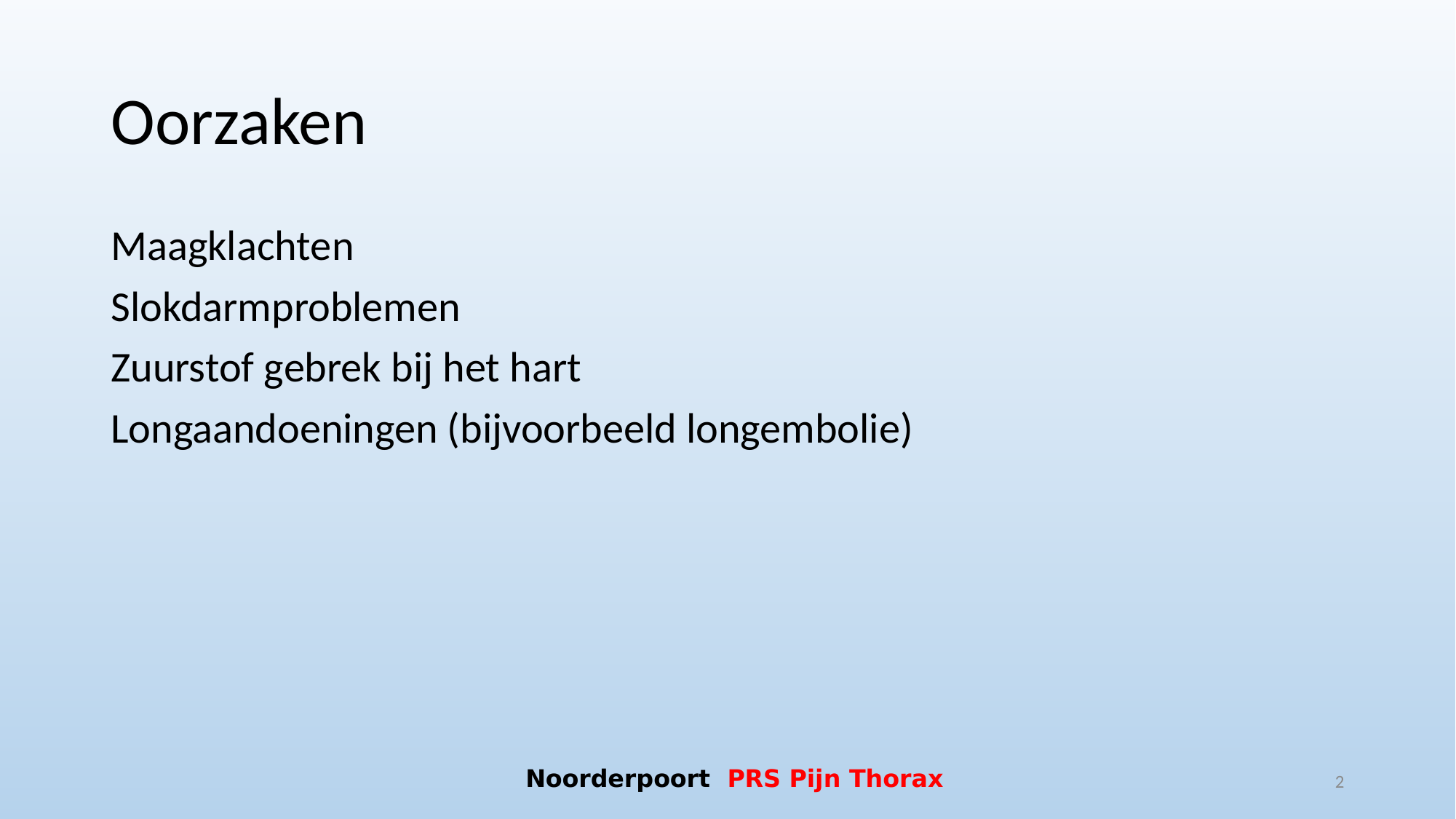

# Oorzaken
Maagklachten
Slokdarmproblemen
Zuurstof gebrek bij het hart
Longaandoeningen (bijvoorbeeld longembolie)

Noorderpoort  PRS Pijn Thorax
2